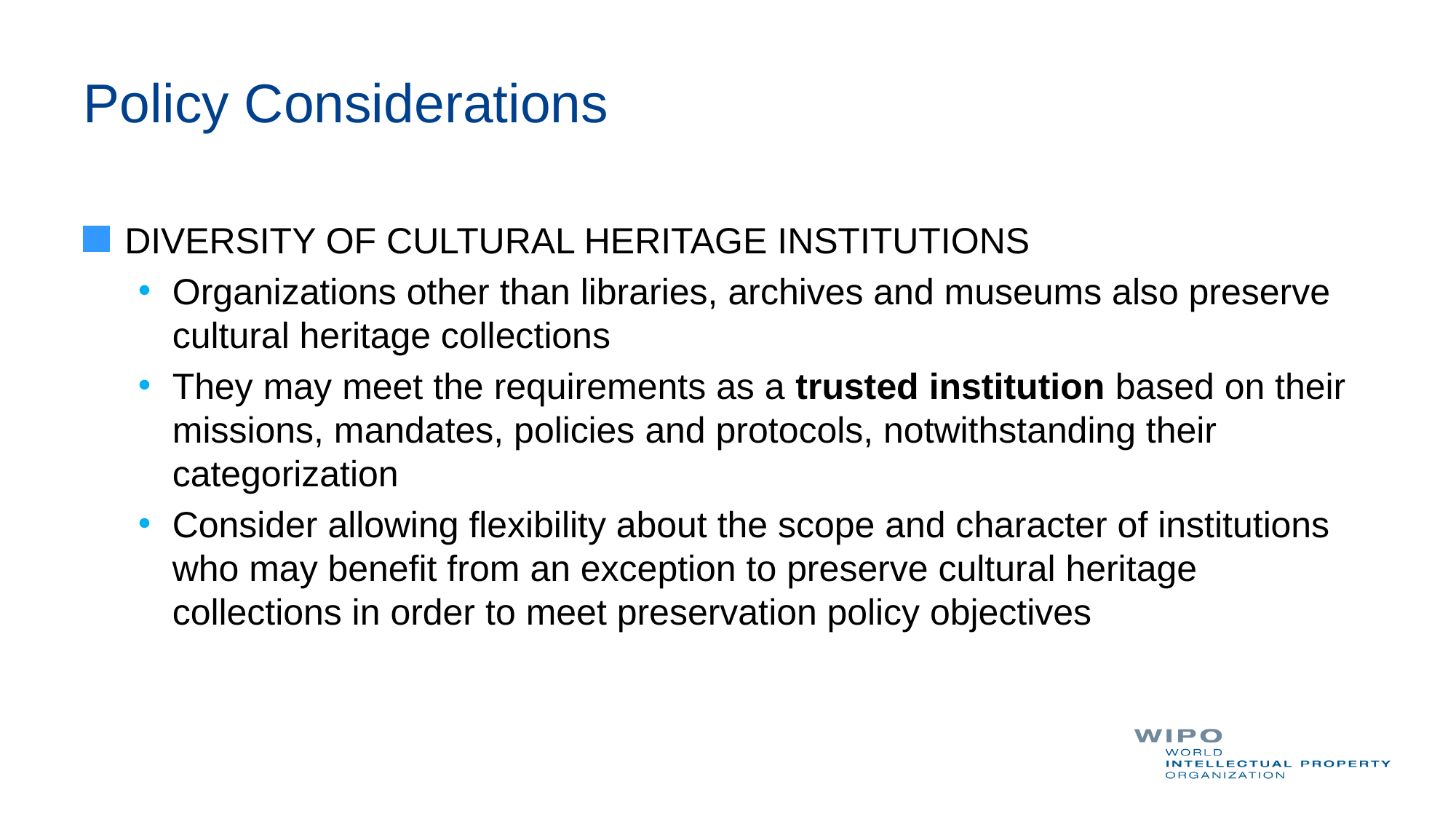

# Policy Considerations
DIVERSITY OF CULTURAL HERITAGE INSTITUTIONS
Organizations other than libraries, archives and museums also preserve cultural heritage collections
They may meet the requirements as a trusted institution based on their missions, mandates, policies and protocols, notwithstanding their categorization
Consider allowing flexibility about the scope and character of institutions who may benefit from an exception to preserve cultural heritage collections in order to meet preservation policy objectives